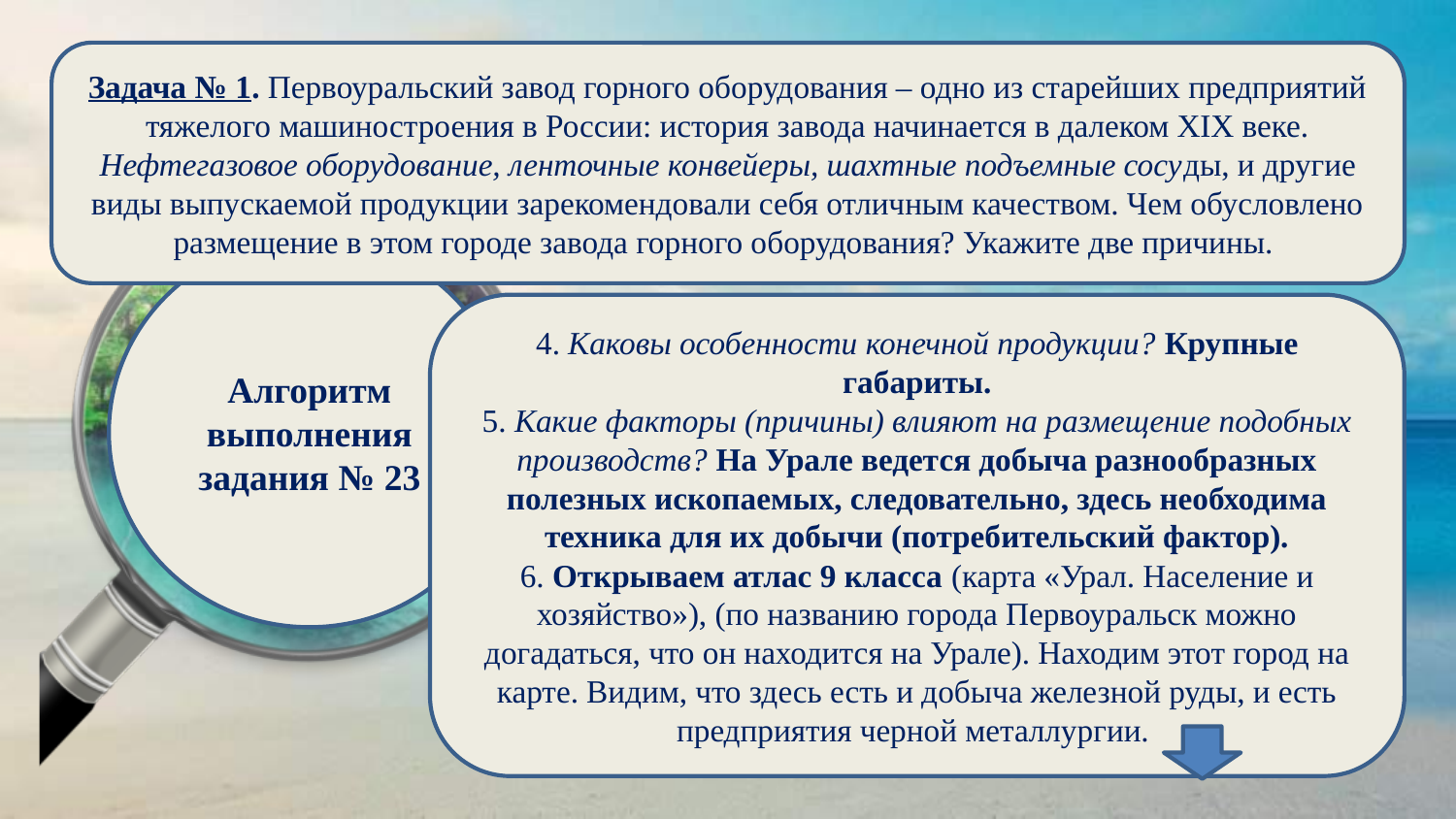

Задача № 1. Первоуральский завод горного оборудования – одно из старейших предприятий тяжелого машиностроения в России: история завода начинается в далеком ХIХ веке. Нефтегазовое оборудование, ленточные конвейеры, шахтные подъемные сосуды, и другие виды выпускаемой продукции зарекомендовали себя отличным качеством. Чем обусловлено размещение в этом городе завода горного оборудования? Укажите две причины.
Алгоритм выполнения задания № 23
4. Каковы особенности конечной продукции? Крупные габариты.
5. Какие факторы (причины) влияют на размещение подобных производств? На Урале ведется добыча разнообразных полезных ископаемых, следовательно, здесь необходима техника для их добычи (потребительский фактор).
6. Открываем атлас 9 класса (карта «Урал. Население и хозяйство»), (по названию города Первоуральск можно догадаться, что он находится на Урале). Находим этот город на карте. Видим, что здесь есть и добыча железной руды, и есть предприятия черной металлургии.